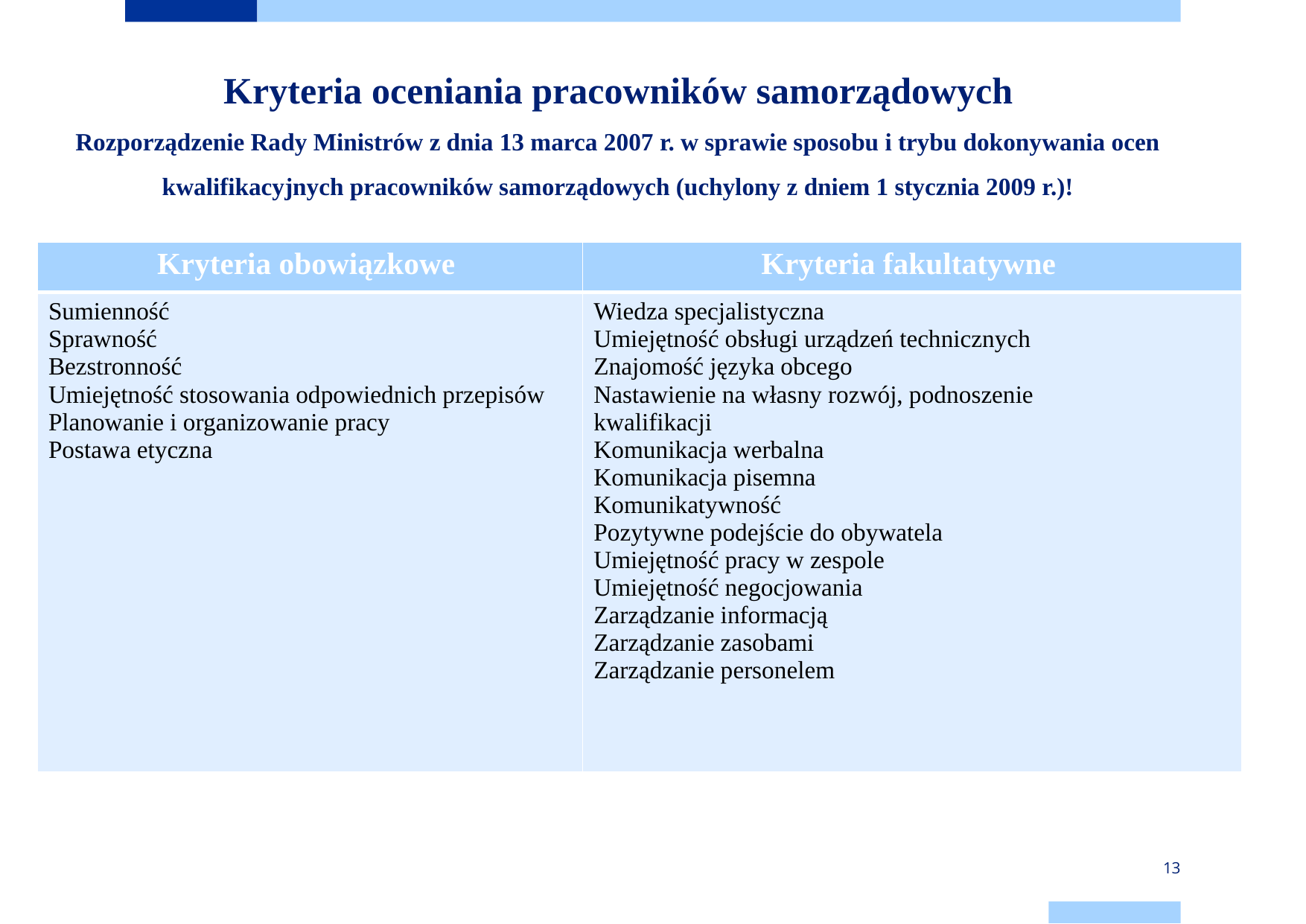

# Kryteria oceniania pracowników samorządowych Rozporządzenie Rady Ministrów z dnia 13 marca 2007 r. w sprawie sposobu i trybu dokonywania ocen kwalifikacyjnych pracowników samorządowych (uchylony z dniem 1 stycznia 2009 r.)!
| Kryteria obowiązkowe | Kryteria fakultatywne |
| --- | --- |
| Sumienność Sprawność Bezstronność Umiejętność stosowania odpowiednich przepisów Planowanie i organizowanie pracy Postawa etyczna | Wiedza specjalistyczna Umiejętność obsługi urządzeń technicznych Znajomość języka obcego Nastawienie na własny rozwój, podnoszenie kwalifikacji Komunikacja werbalna Komunikacja pisemna Komunikatywność Pozytywne podejście do obywatela Umiejętność pracy w zespole Umiejętność negocjowania Zarządzanie informacją Zarządzanie zasobami Zarządzanie personelem |
13